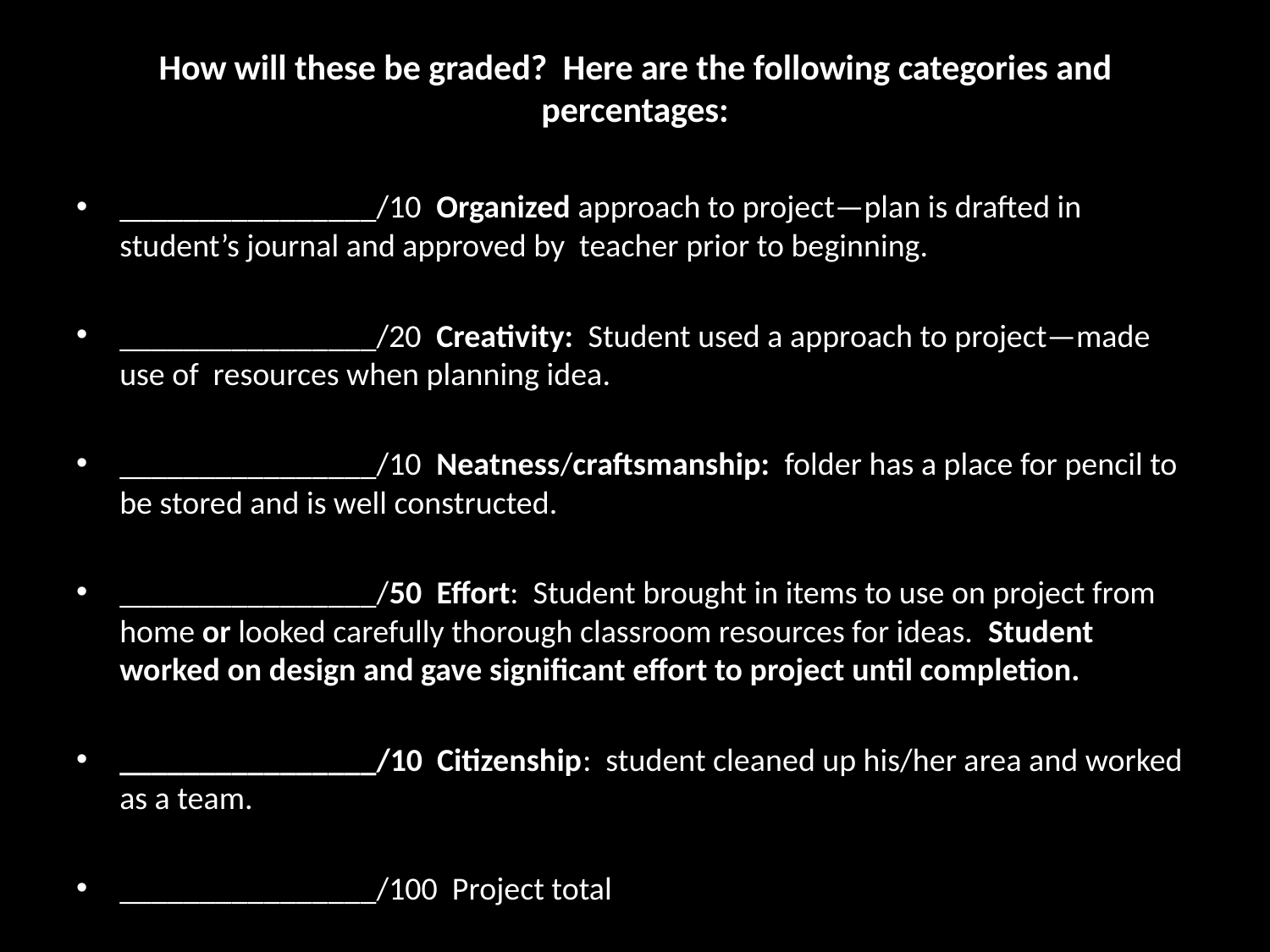

# How will these be graded?  Here are the following categories and percentages:
________________/10  Organized approach to project—plan is drafted in student’s journal and approved by  teacher prior to beginning.

________________/20  Creativity:  Student used a approach to project—made use of  resources when planning idea.

________________/10  Neatness/craftsmanship:  folder has a place for pencil to be stored and is well constructed.

________________/50  Effort:  Student brought in items to use on project from home or looked carefully thorough classroom resources for ideas.  Student worked on design and gave significant effort to project until completion.

________________/10  Citizenship:  student cleaned up his/her area and worked as a team.

________________/100  Project total